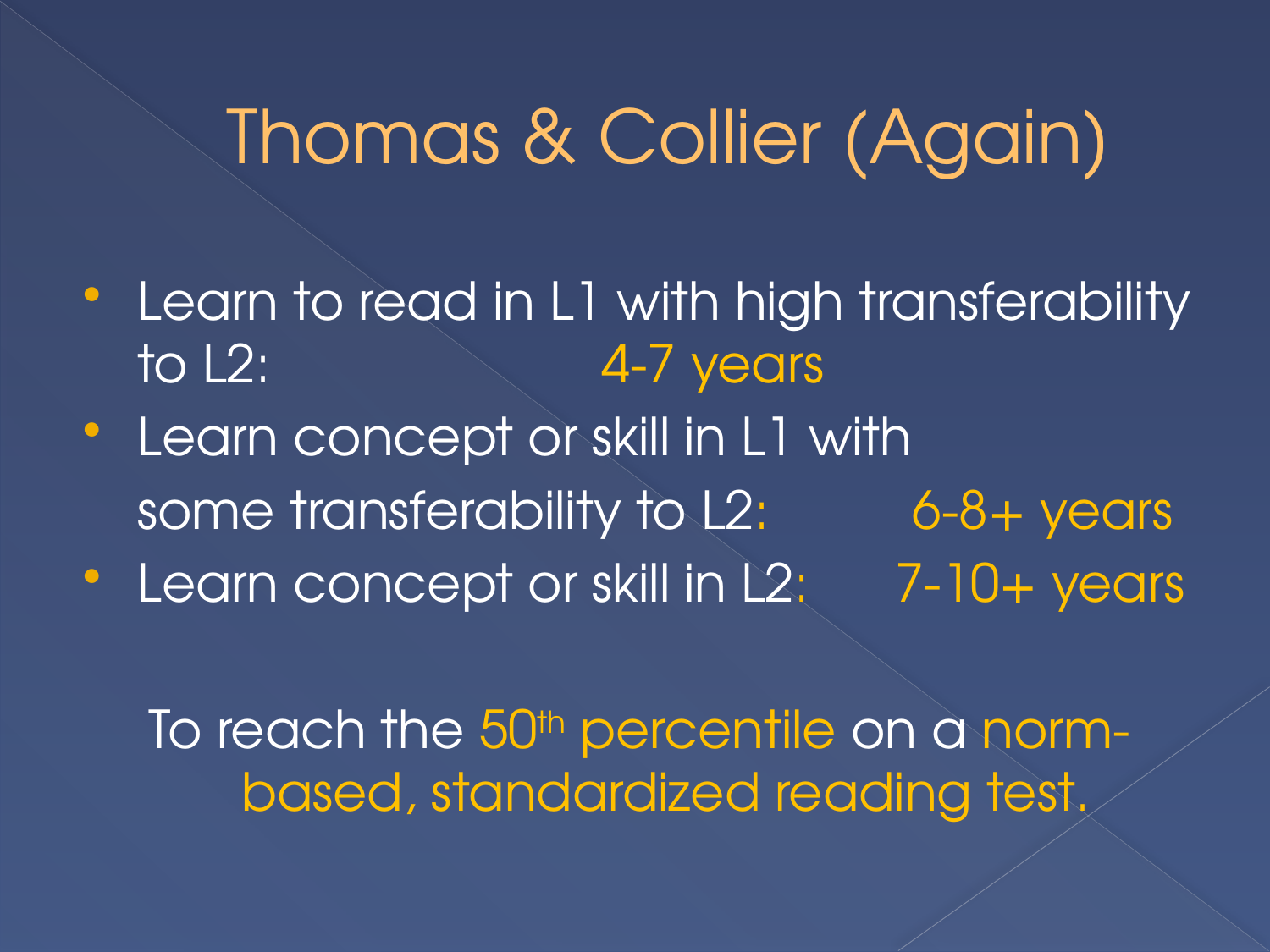

# Thomas & Collier (Again)
Learn to read in L1 with high transferability to L2:                       4-7 years
Learn concept or skill in L1 with
	some transferability to L2:          6-8+ years
Learn concept or skill in L2:      7-10+ years

To reach the 50th percentile on a norm-based, standardized reading test.